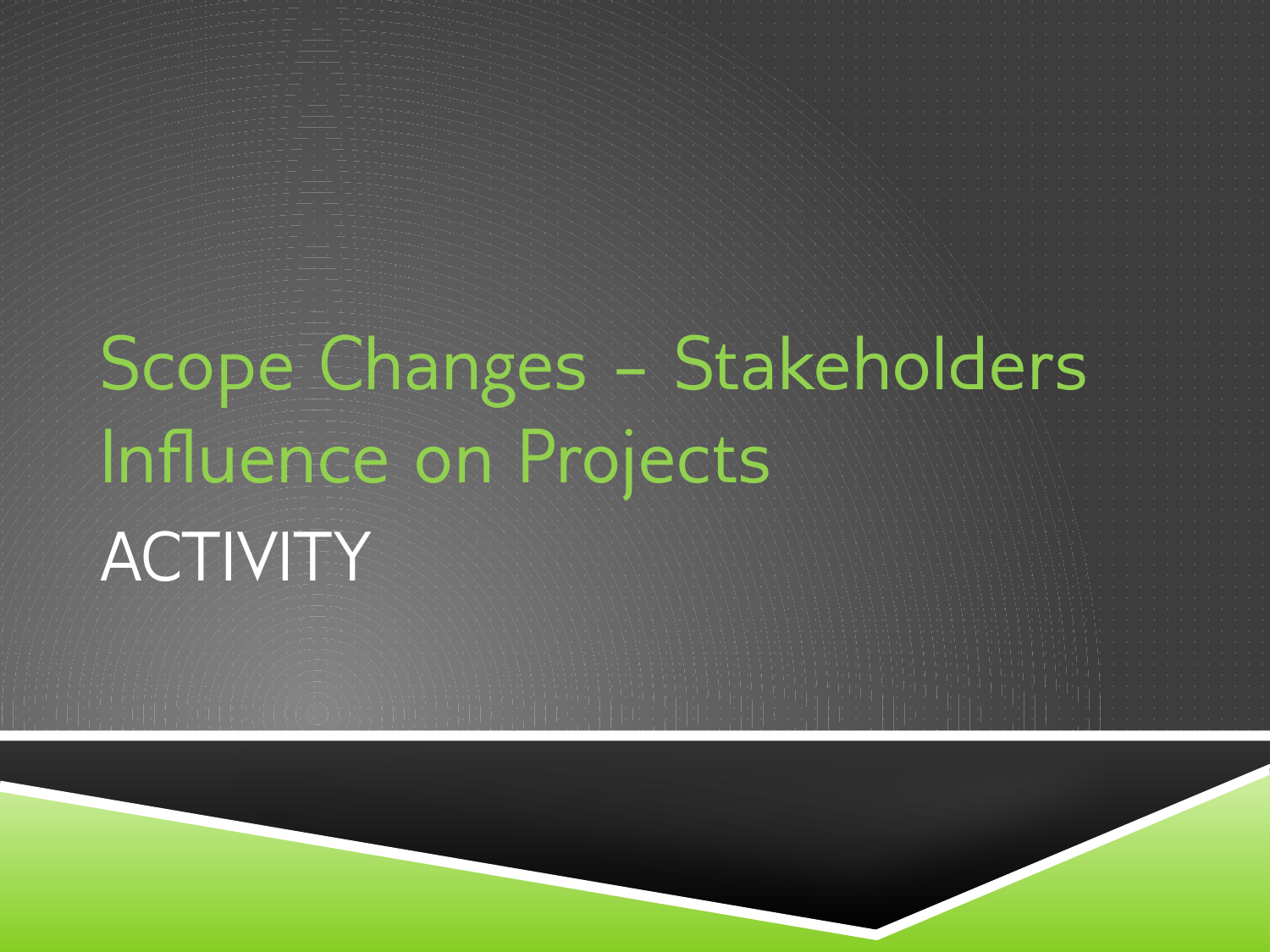

Scope Changes – Stakeholders Influence on Projects
# Activity